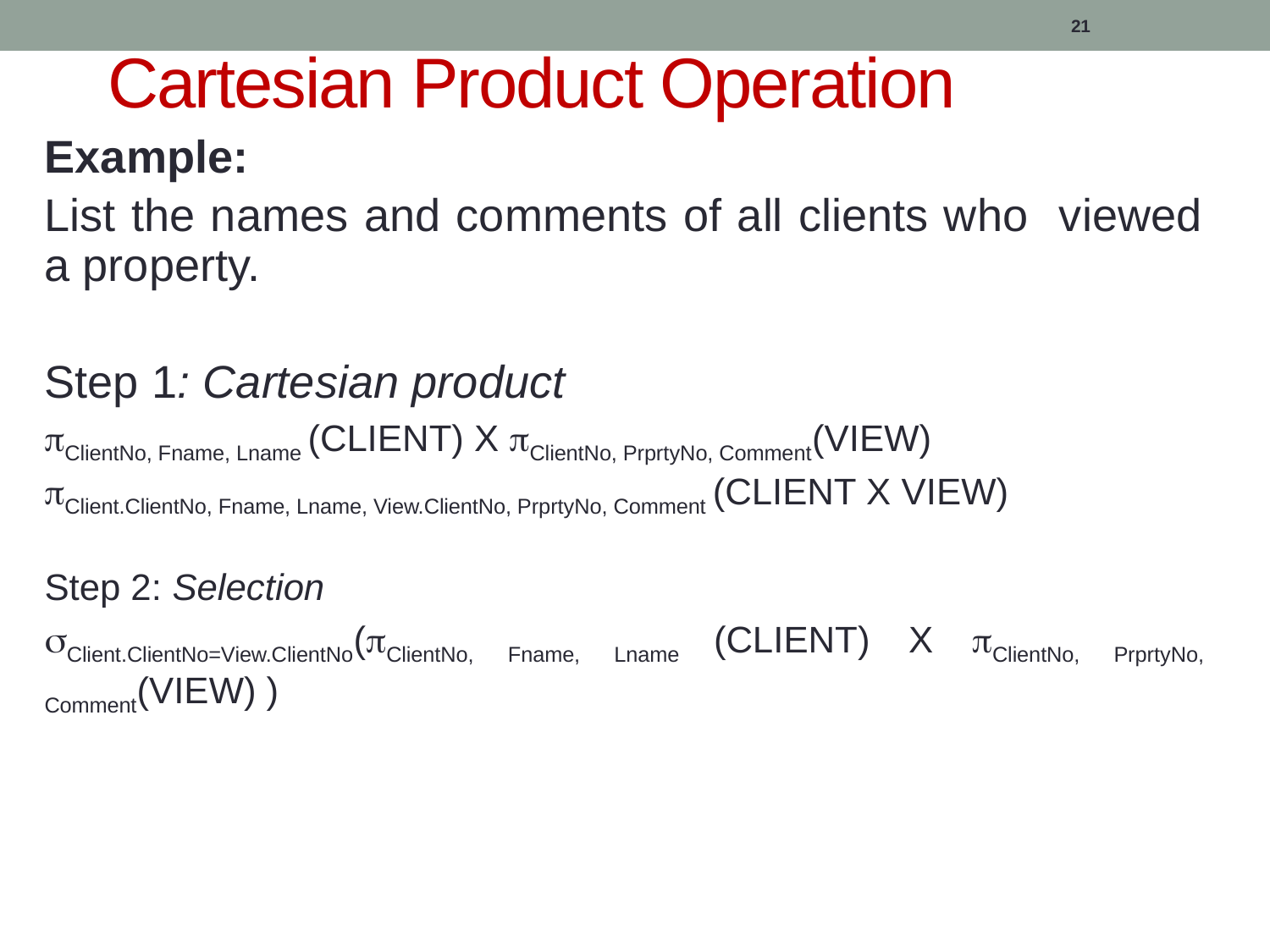

# Cartesian Product Operation
21
Example:
List the names and comments of all clients who  viewed a property.

Step 1: Cartesian product
πClientNo, Fname, Lname (CLIENT) X πClientNo, PrprtyNo, Comment(VIEW)
πClient.ClientNo, Fname, Lname, View.ClientNo, PrprtyNo, Comment (CLIENT X VIEW)

Step 2: Selection
σClient.ClientNo=View.ClientNo(πClientNo, Fname, Lname (CLIENT) X πClientNo, PrprtyNo, Comment(VIEW) )